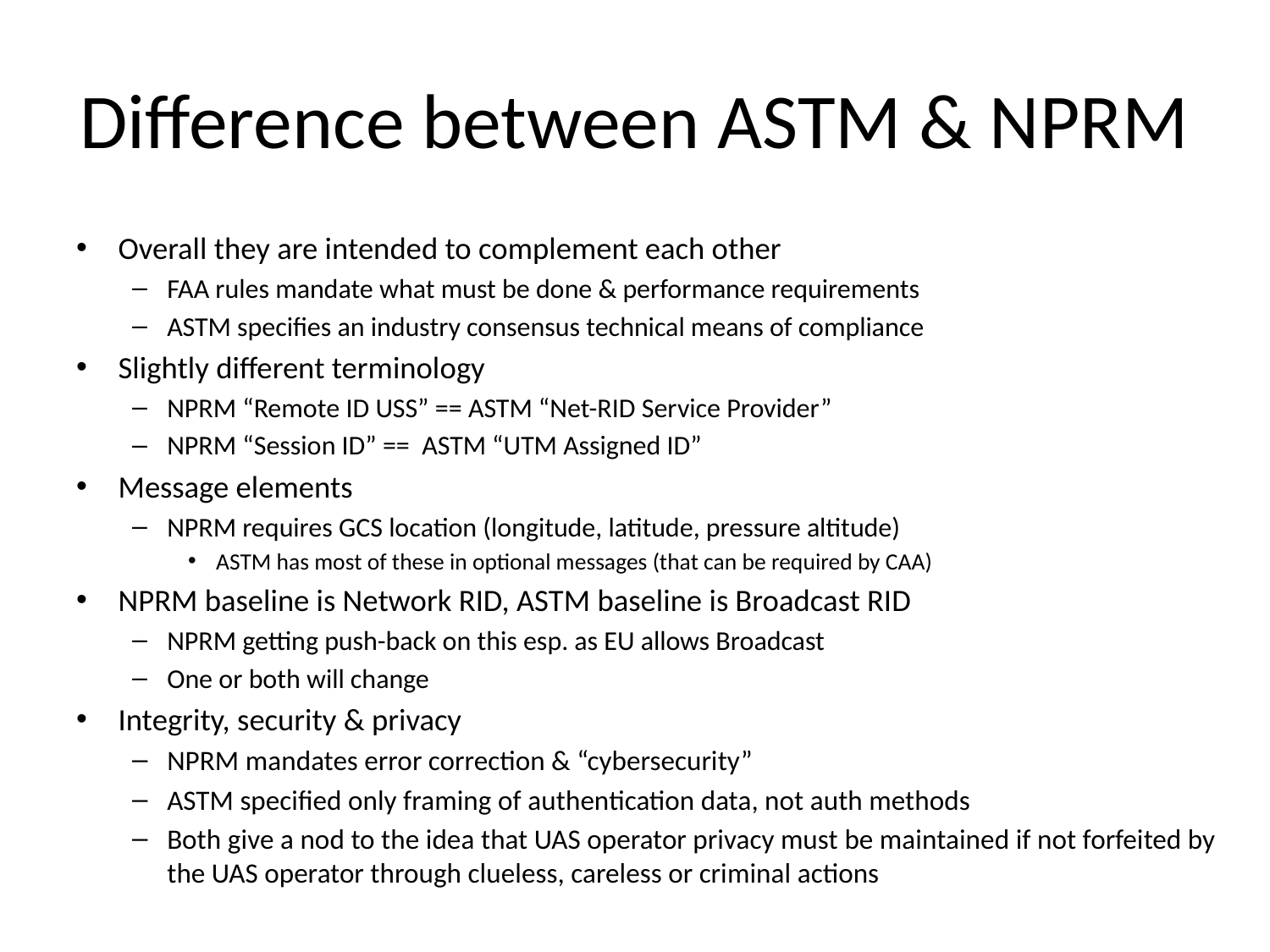

# Difference between ASTM & NPRM
Overall they are intended to complement each other
FAA rules mandate what must be done & performance requirements
ASTM specifies an industry consensus technical means of compliance
Slightly different terminology
NPRM “Remote ID USS” == ASTM “Net-RID Service Provider”
NPRM “Session ID” ==  ASTM “UTM Assigned ID”
Message elements
NPRM requires GCS location (longitude, latitude, pressure altitude)
ASTM has most of these in optional messages (that can be required by CAA)
NPRM baseline is Network RID, ASTM baseline is Broadcast RID
NPRM getting push-back on this esp. as EU allows Broadcast
One or both will change
Integrity, security & privacy
NPRM mandates error correction & “cybersecurity”
ASTM specified only framing of authentication data, not auth methods
Both give a nod to the idea that UAS operator privacy must be maintained if not forfeited by the UAS operator through clueless, careless or criminal actions